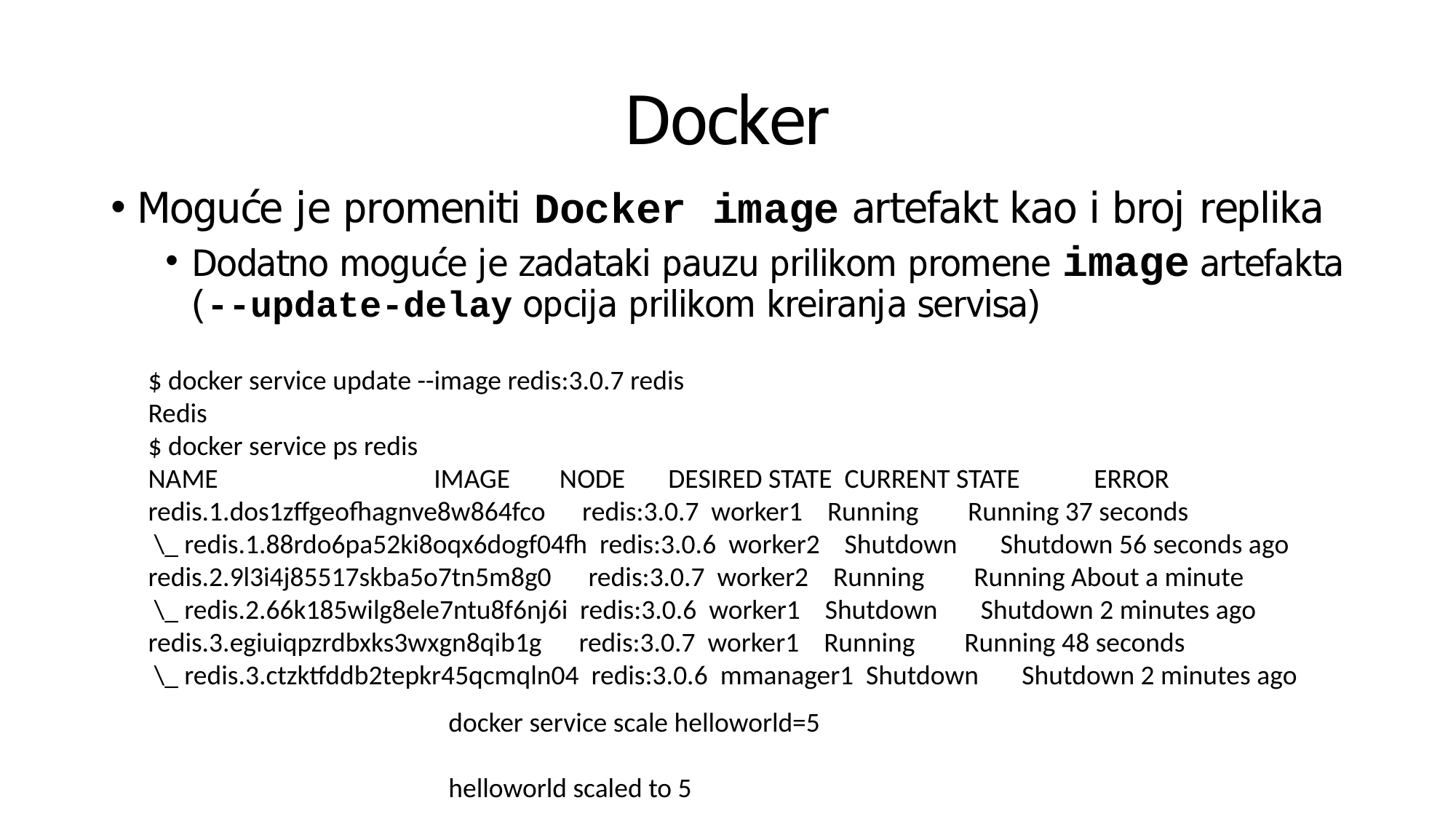

# Docker
Moguće je promeniti Docker image artefakt kao i broj replika
Dodatno moguće je zadataki pauzu prilikom promene image artefakta (--update-delay opcija prilikom kreiranja servisa)
$ docker service update --image redis:3.0.7 redis
Redis
$ docker service ps redis
NAME                                   IMAGE        NODE       DESIRED STATE  CURRENT STATE            ERROR
redis.1.dos1zffgeofhagnve8w864fco      redis:3.0.7  worker1    Running        Running 37 seconds
 \_ redis.1.88rdo6pa52ki8oqx6dogf04fh  redis:3.0.6  worker2    Shutdown       Shutdown 56 seconds ago
redis.2.9l3i4j85517skba5o7tn5m8g0      redis:3.0.7  worker2    Running        Running About a minute
 \_ redis.2.66k185wilg8ele7ntu8f6nj6i  redis:3.0.6  worker1    Shutdown       Shutdown 2 minutes ago
redis.3.egiuiqpzrdbxks3wxgn8qib1g      redis:3.0.7  worker1    Running        Running 48 seconds
 \_ redis.3.ctzktfddb2tepkr45qcmqln04  redis:3.0.6  mmanager1  Shutdown       Shutdown 2 minutes ago
docker service scale helloworld=5

helloworld scaled to 5